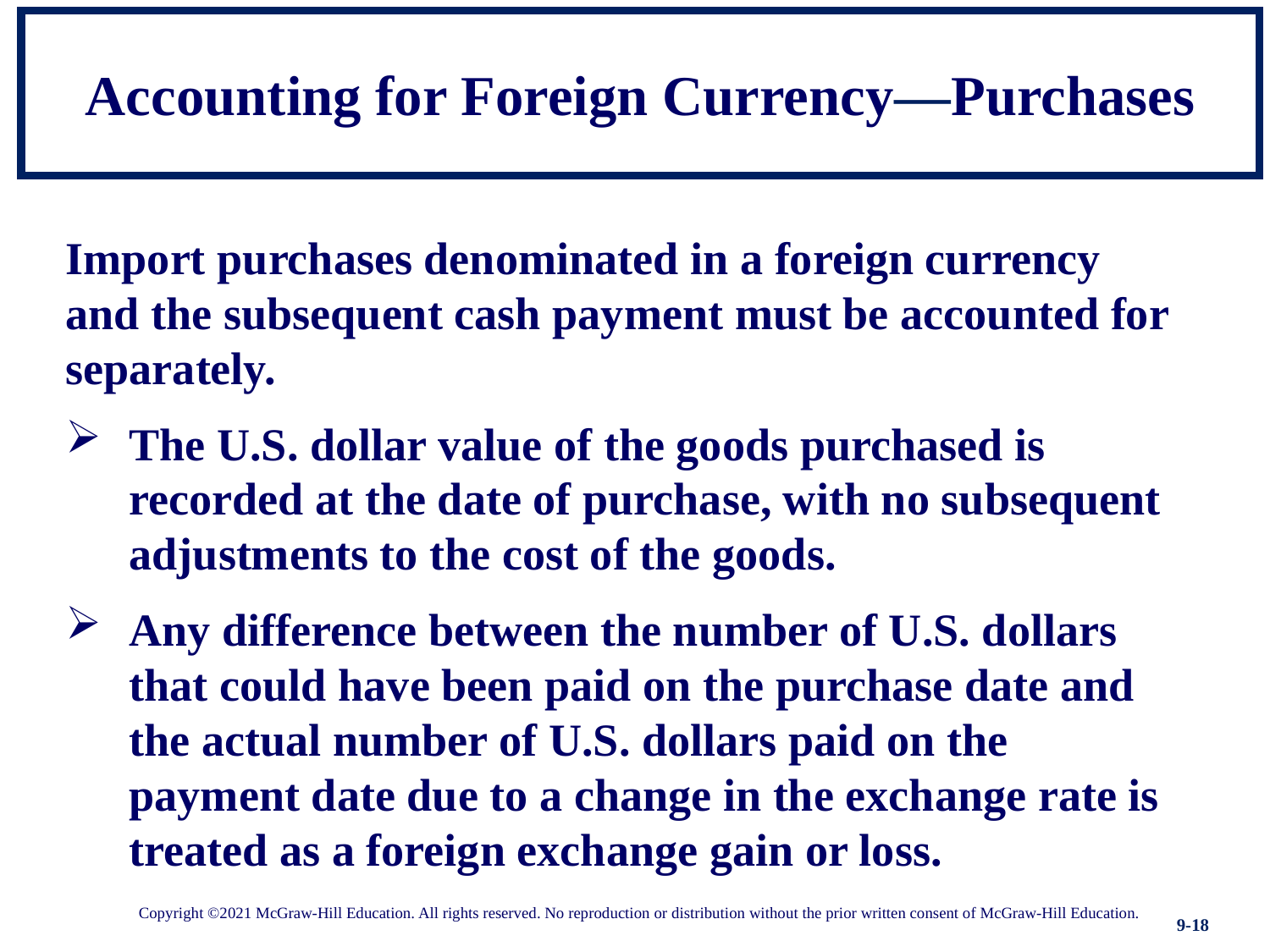

# Accounting for Foreign Currency—Purchases

Import purchases denominated in a foreign currency and the subsequent cash payment must be accounted for separately.
The U.S. dollar value of the goods purchased is recorded at the date of purchase, with no subsequent adjustments to the cost of the goods.
Any difference between the number of U.S. dollars that could have been paid on the purchase date and the actual number of U.S. dollars paid on the payment date due to a change in the exchange rate is treated as a foreign exchange gain or loss.
Copyright ©2021 McGraw-Hill Education. All rights reserved. No reproduction or distribution without the prior written consent of McGraw-Hill Education.
9-18